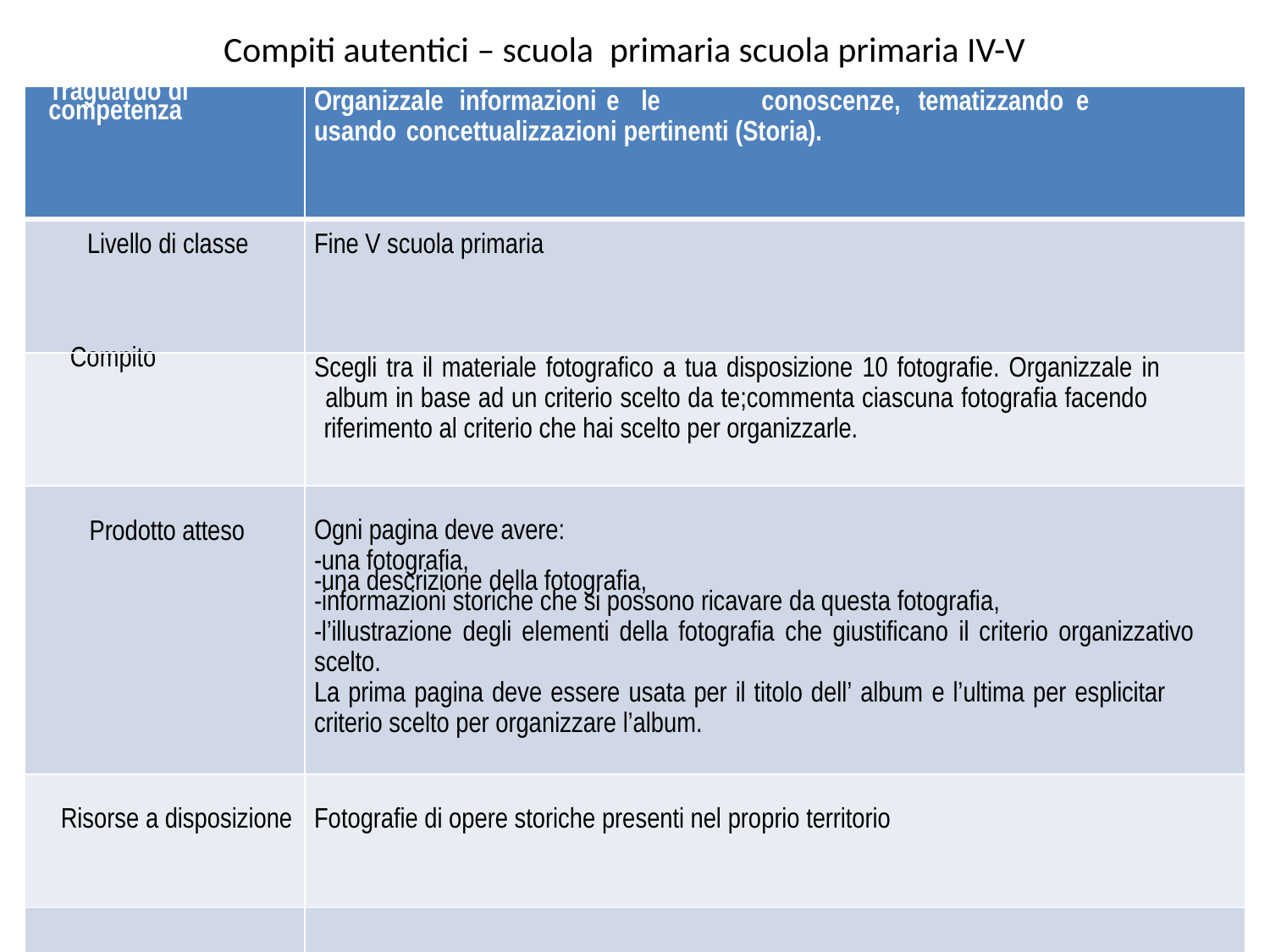

# Compiti autentici – scuola  primaria scuola primaria IV-V
| Traguardo di competenza | Organizza le informazioni e le conoscenze, tematizzando e usando concettualizzazioni pertinenti (Storia). |
| --- | --- |
| Livello di classe | Fine V scuola primaria |
| Compito | Scegli tra il materiale fotografico a tua disposizione 10 fotografie. Organizzale in album in base ad un criterio scelto da te;commenta ciascuna fotografia facendo riferimento al criterio che hai scelto per organizzarle. |
| Prodotto atteso | Ogni pagina deve avere: -una fotografia, -una descrizione della fotografia, -informazioni storiche che si possono ricavare da questa fotografia, -l’illustrazione degli elementi della fotografia che giustificano il criterio organizzativo scelto. La prima pagina deve essere usata per il titolo dell’ album e l’ultima per esplicitar criterio scelto per organizzare l’album. |
| Risorse a disposizione | Fotografie di opere storiche presenti nel proprio territorio |
|  |  |